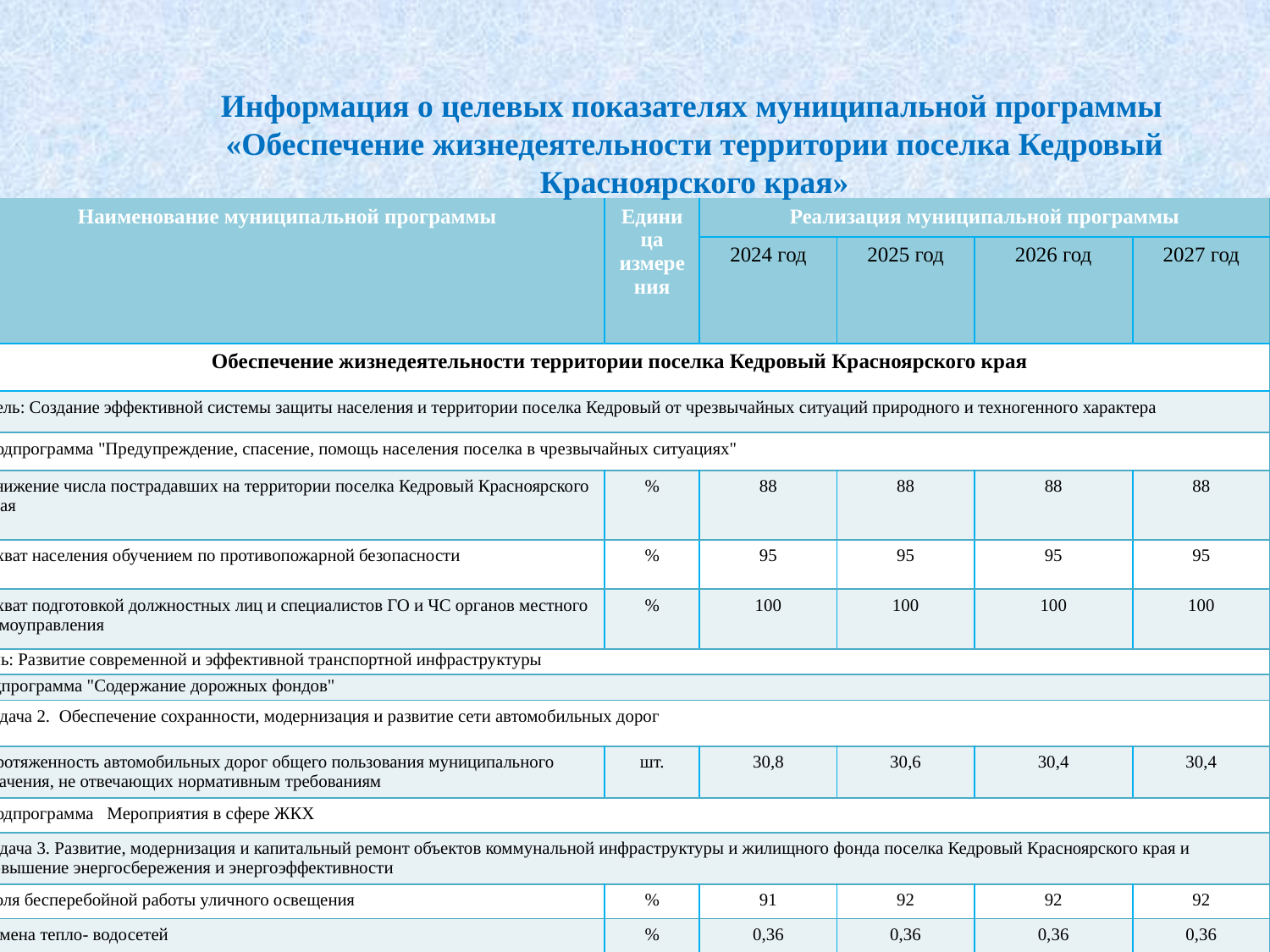

#
Информация о целевых показателях муниципальной программы
«Обеспечение жизнедеятельности территории поселка Кедровый Красноярского края»
| Наименование муниципальной программы | Единица измерения | Реализация муниципальной программы |  |  |  |
| --- | --- | --- | --- | --- | --- |
|  |  | 2024 год | 2025 год | 2026 год | 2027 год |
| Обеспечение жизнедеятельности территории поселка Кедровый Красноярского края |  |  |  |  |  |
| Цель: Создание эффективной системы защиты населения и территории поселка Кедровый от чрезвычайных ситуаций природного и техногенного характера |  |  |  |  |  |
| Подпрограмма "Предупреждение, спасение, помощь населения поселка в чрезвычайных ситуациях" |  |  |  |  |  |
| Снижение числа пострадавших на территории поселка Кедровый Красноярского края | % | 88 | 88 | 88 | 88 |
| Охват населения обучением по противопожарной безопасности | % | 95 | 95 | 95 | 95 |
| Охват подготовкой должностных лиц и специалистов ГО и ЧС органов местного самоуправления | % | 100 | 100 | 100 | 100 |
| Цель: Развитие современной и эффективной транспортной инфраструктуры |  |  |  |  |  |
| Подпрограмма "Содержание дорожных фондов" |  |  |  |  |  |
| Задача 2. Обеспечение сохранности, модернизация и развитие сети автомобильных дорог |  |  |  |  |  |
| Протяженность автомобильных дорог общего пользования муниципального значения, не отвечающих нормативным требованиям | шт. | 30,8 | 30,6 | 30,4 | 30,4 |
| Подпрограмма Мероприятия в сфере ЖКХ |  |  |  |  |  |
| Задача 3. Развитие, модернизация и капитальный ремонт объектов коммунальной инфраструктуры и жилищного фонда поселка Кедровый Красноярского края и повышение энергосбережения и энергоэффективности |  |  |  |  |  |
| Доля бесперебойной работы уличного освещения | % | 91 | 92 | 92 | 92 |
| Замена тепло- водосетей | % | 0,36 | 0,36 | 0,36 | 0,36 |
| Подпрограмма Поддержка и развитие субъектов малого и среднего предпринимательства |  |  |  |  |  |
| Задача 4 Создание благоприятных условий для развития малого и среднего предпринимательства |  |  |  |  |  |
| Увеличение доли занятых в сфере малого предпринимательства | % | 0,6 | 0,6 | 0,6 | 0,6 |